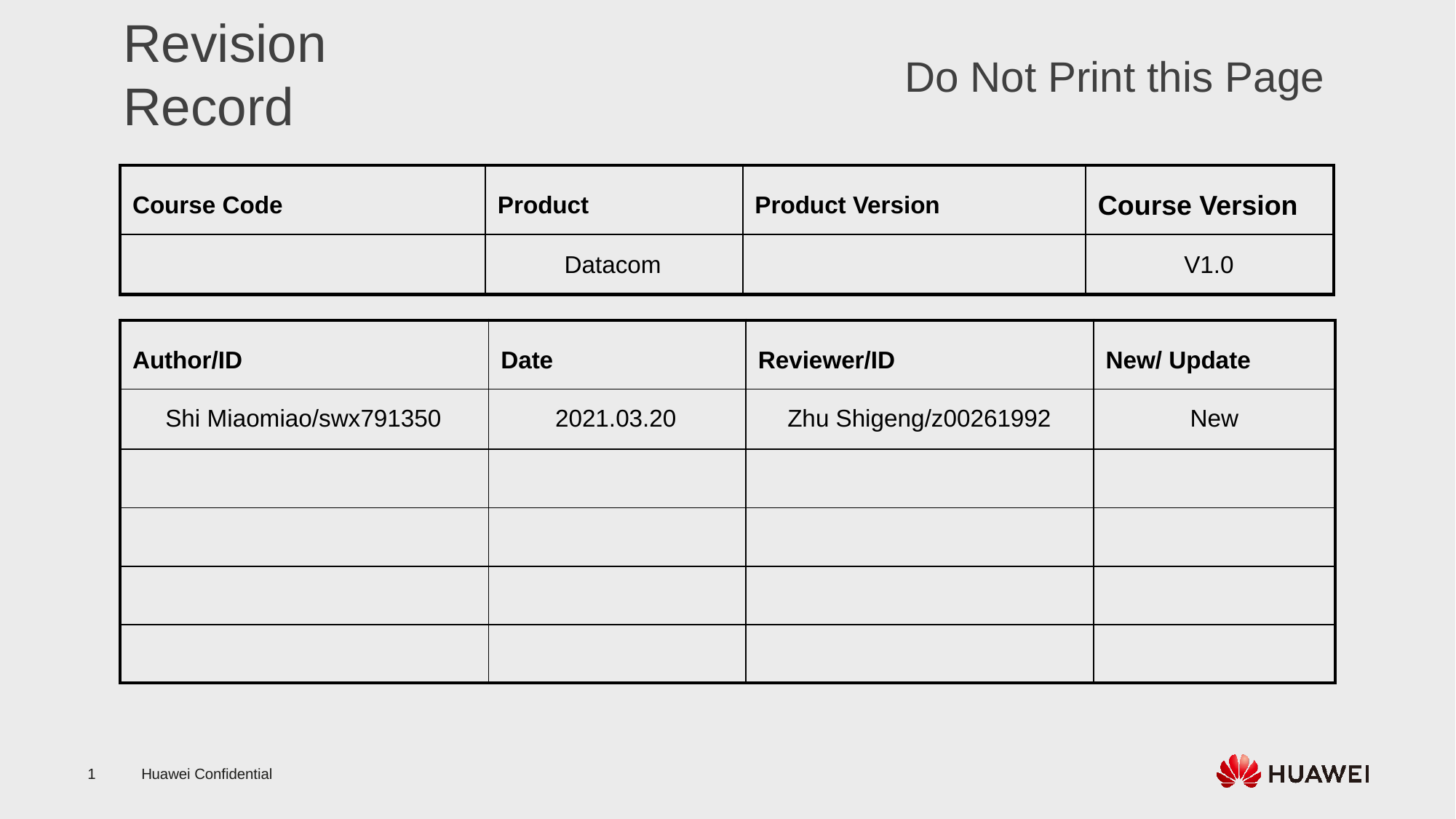

Datacom

V1.0
Shi Miaomiao/swx791350
2021.03.20
Zhu Shigeng/z00261992
New